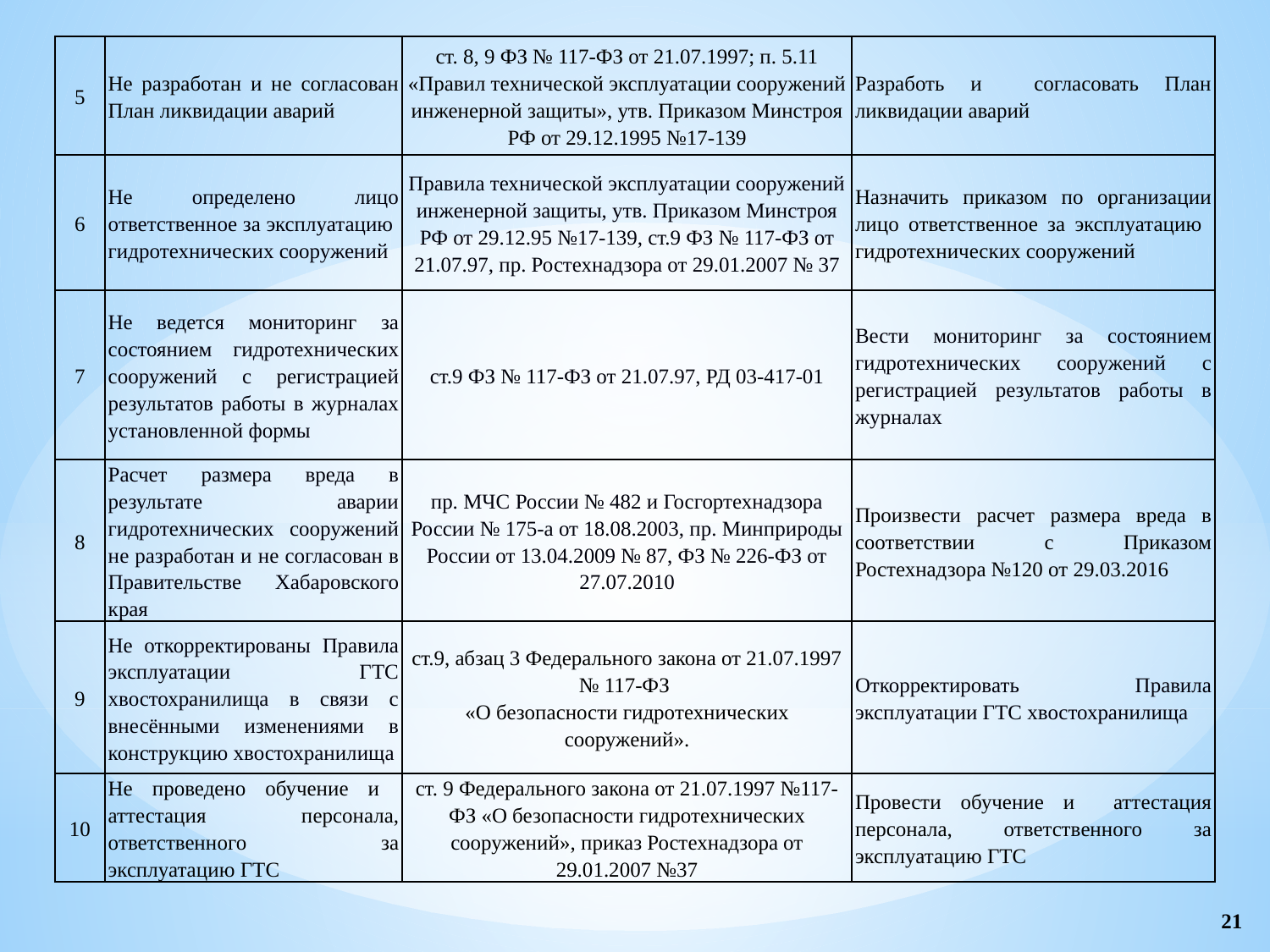

| 5 | Не разработан и не согласован План ликвидации аварий | ст. 8, 9 ФЗ № 117-ФЗ от 21.07.1997; п. 5.11 «Правил технической эксплуатации сооружений инженерной защиты», утв. Приказом Минстроя РФ от 29.12.1995 №17-139 | Разработь и согласовать План ликвидации аварий |
| --- | --- | --- | --- |
| 6 | Не определено лицо ответственное за эксплуатацию гидротехнических сооружений | Правила технической эксплуатации сооружений инженерной защиты, утв. Приказом Минстроя РФ от 29.12.95 №17-139, ст.9 ФЗ № 117-ФЗ от 21.07.97, пр. Ростехнадзора от 29.01.2007 № 37 | Назначить приказом по организации лицо ответственное за эксплуатацию гидротехнических сооружений |
| 7 | Не ведется мониторинг за состоянием гидротехнических сооружений с регистрацией результатов работы в журналах установленной формы | ст.9 ФЗ № 117-ФЗ от 21.07.97, РД 03-417-01 | Вести мониторинг за состоянием гидротехнических сооружений с регистрацией результатов работы в журналах |
| 8 | Расчет размера вреда в результате аварии гидротехнических сооружений не разработан и не согласован в Правительстве Хабаровского края | пр. МЧС России № 482 и Госгортехнадзора России № 175-а от 18.08.2003, пр. Минприроды России от 13.04.2009 № 87, ФЗ № 226-ФЗ от 27.07.2010 | Произвести расчет размера вреда в соответствии с Приказом Ростехнадзора №120 от 29.03.2016 |
| 9 | Не откорректированы Правила эксплуатации ГТС хвостохранилища в связи с внесёнными изменениями в конструкцию хвостохранилища | ст.9, абзац 3 Федерального закона от 21.07.1997 № 117-ФЗ «О безопасности гидротехнических сооружений». | Откорректировать Правила эксплуатации ГТС хвостохранилища |
| 10 | Не проведено обучение и аттестация персонала, ответственного за эксплуатацию ГТС | ст. 9 Федерального закона от 21.07.1997 №117-ФЗ «О безопасности гидротехнических сооружений», приказ Ростехнадзора от 29.01.2007 №37 | Провести обучение и аттестация персонала, ответственного за эксплуатацию ГТС |
21